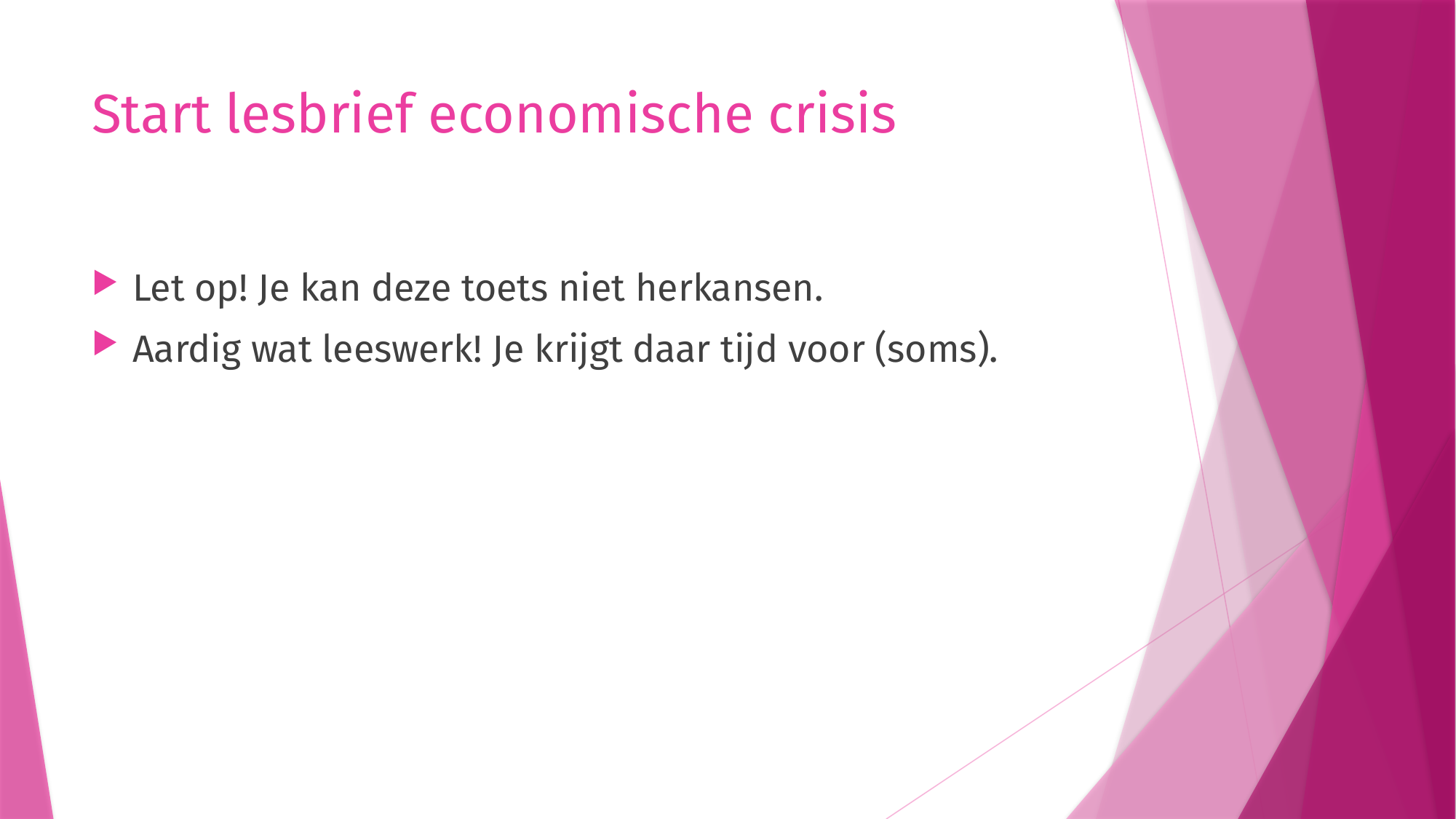

# Start lesbrief economische crisis
Let op! Je kan deze toets niet herkansen.
Aardig wat leeswerk! Je krijgt daar tijd voor (soms).